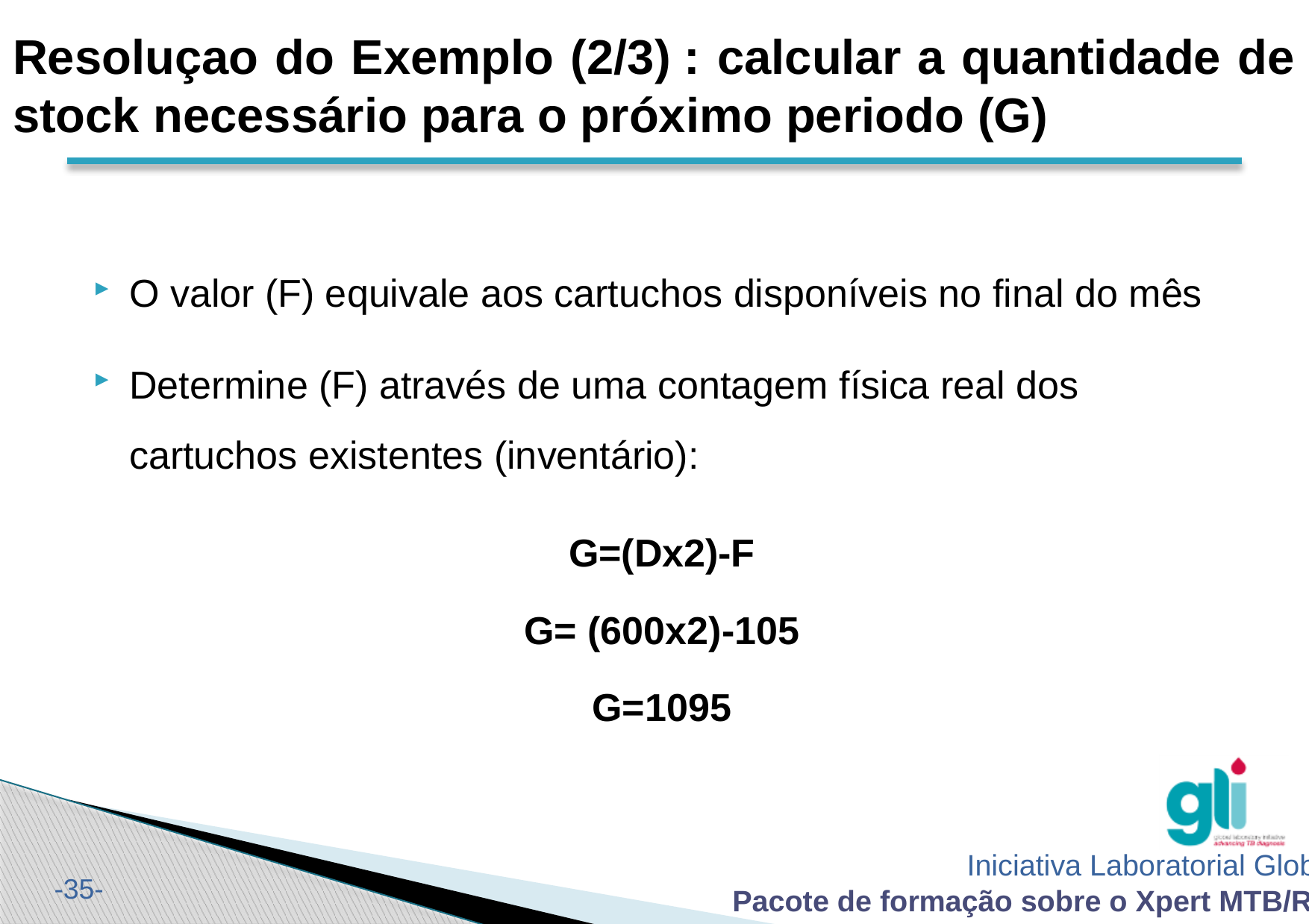

Resoluçao do Exemplo (2/3) : calcular a quantidade de stock necessário para o próximo periodo (G)

O valor (F) equivale aos cartuchos disponíveis no final do mês
Determine (F) através de uma contagem física real dos cartuchos existentes (inventário):
G=(Dx2)-F
G= (600x2)-105
G=1095